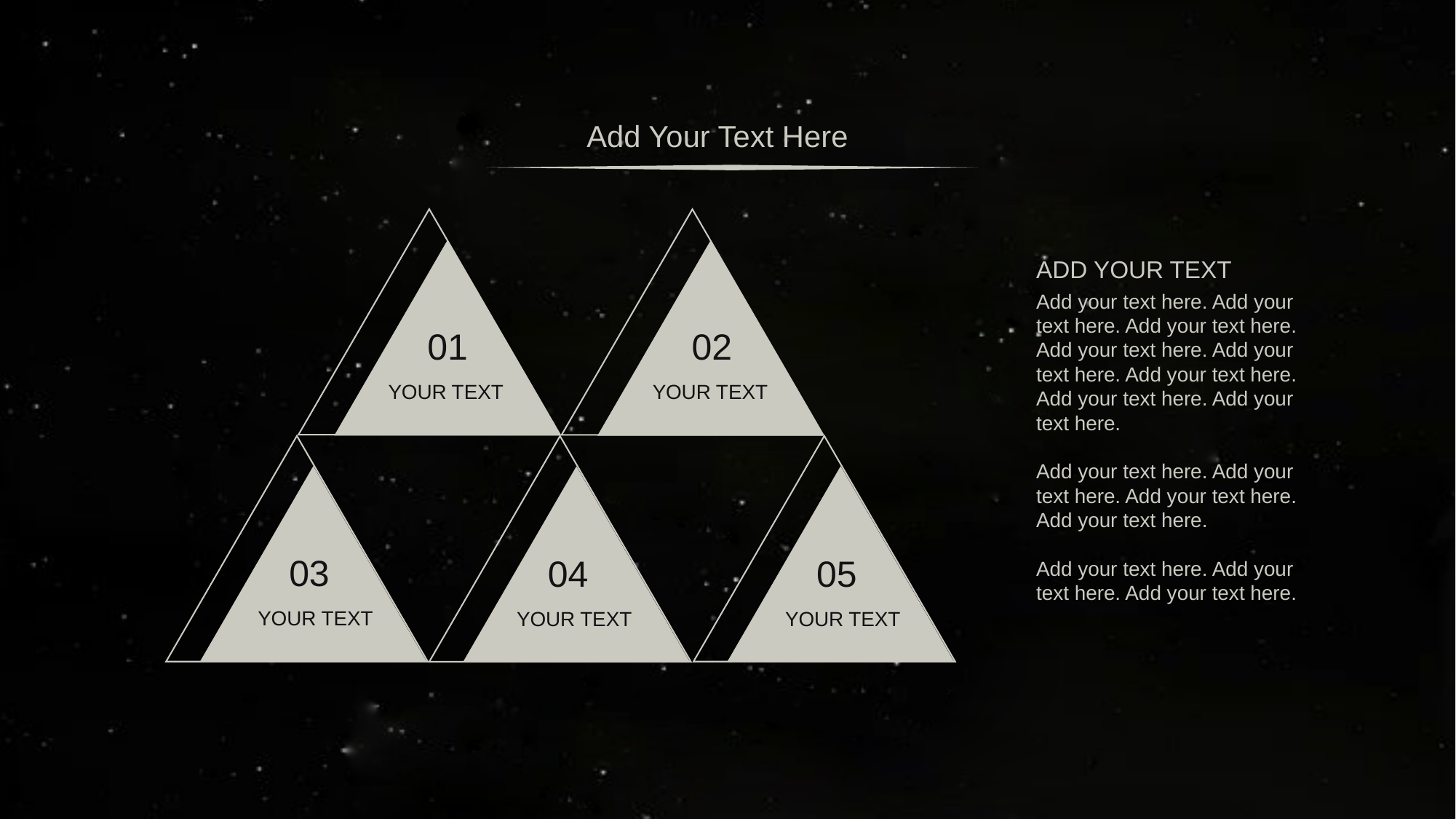

Add Your Text Here

ADD YOUR TEXT
Add your text here. Add your text here. Add your text here. Add your text here. Add your text here. Add your text here. Add your text here. Add your text here.

Add your text here. Add your text here. Add your text here. Add your text here.

Add your text here. Add your text here. Add your text here.
02
01
YOUR TEXT
YOUR TEXT

03
04
05
YOUR TEXT
YOUR TEXT
YOUR TEXT